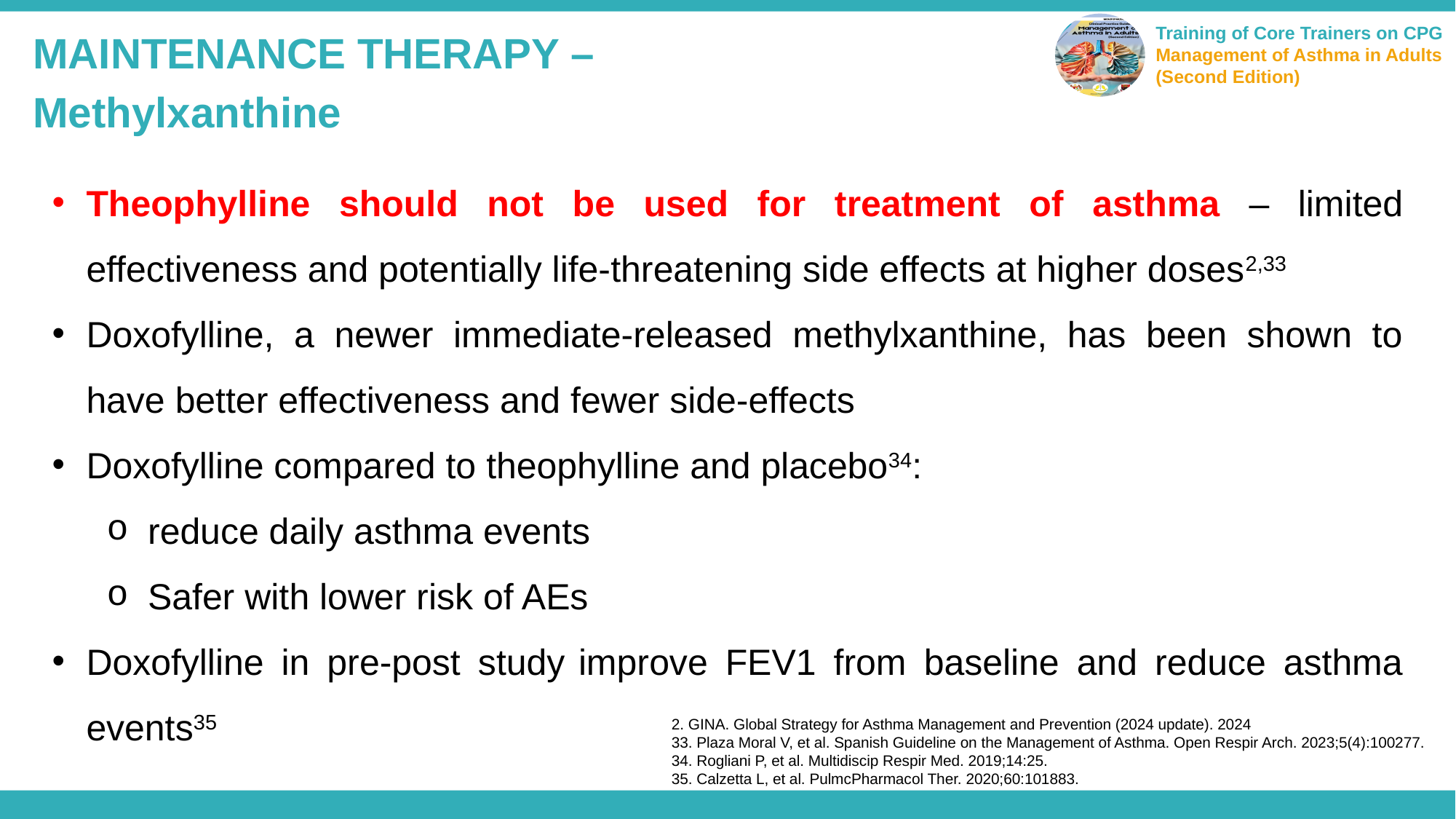

MAINTENANCE THERAPY –
Methylxanthine
Theophylline should not be used for treatment of asthma – limited effectiveness and potentially life-threatening side effects at higher doses2,33
Doxofylline, a newer immediate-released methylxanthine, has been shown to have better effectiveness and fewer side-effects
Doxofylline compared to theophylline and placebo34:
reduce daily asthma events
Safer with lower risk of AEs
Doxofylline in pre-post study improve FEV1 from baseline and reduce asthma events35
2. GINA. Global Strategy for Asthma Management and Prevention (2024 update). 2024
33. Plaza Moral V, et al. Spanish Guideline on the Management of Asthma. Open Respir Arch. 2023;5(4):100277.
34. Rogliani P, et al. Multidiscip Respir Med. 2019;14:25.
35. Calzetta L, et al. PulmcPharmacol Ther. 2020;60:101883.